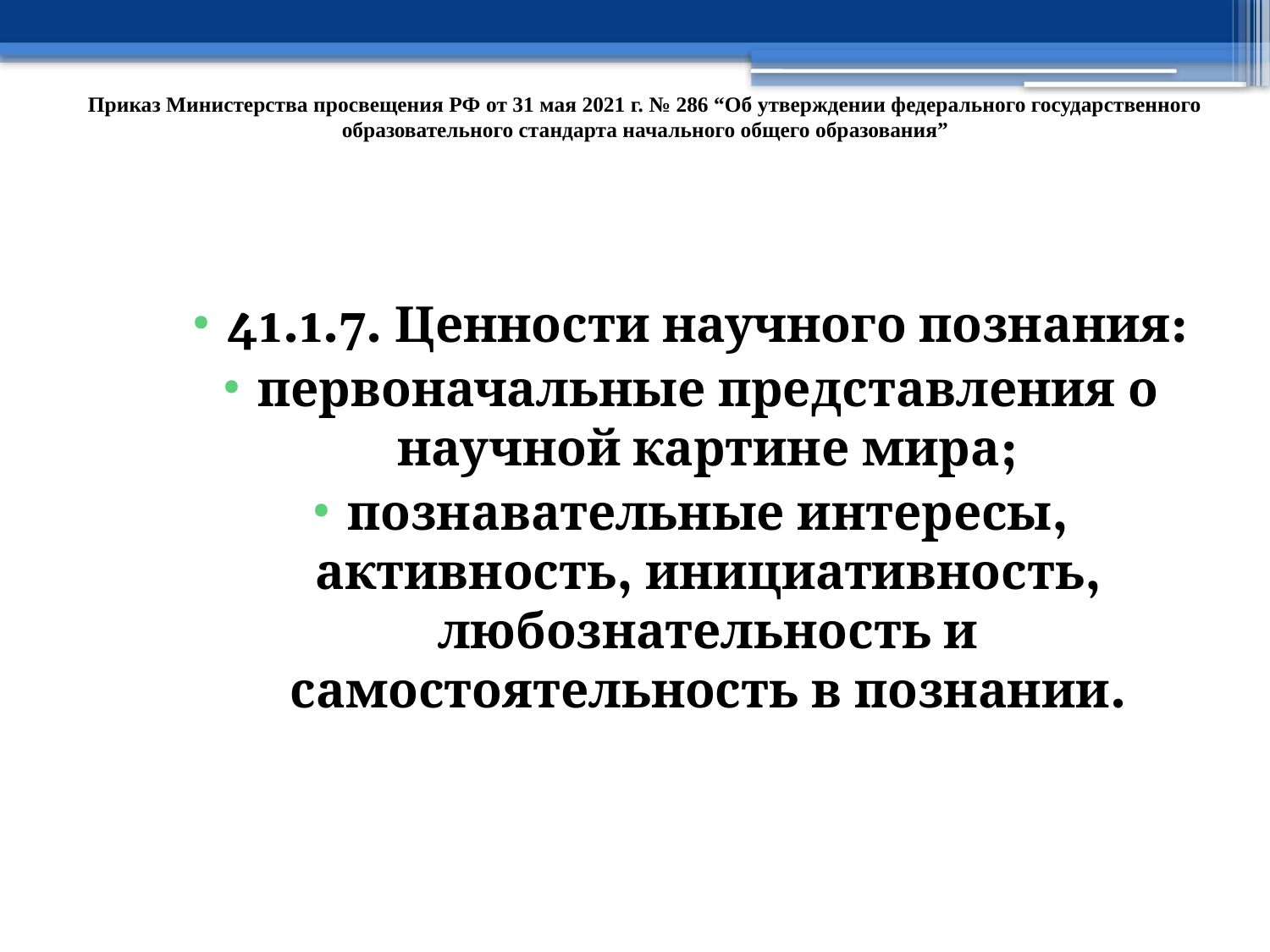

# Приказ Министерства просвещения РФ от 31 мая 2021 г. № 286 “Об утверждении федерального государственного образовательного стандарта начального общего образования”

41.1.7. Ценности научного познания:
первоначальные представления о научной картине мира;
познавательные интересы, активность, инициативность, любознательность и самостоятельность в познании.